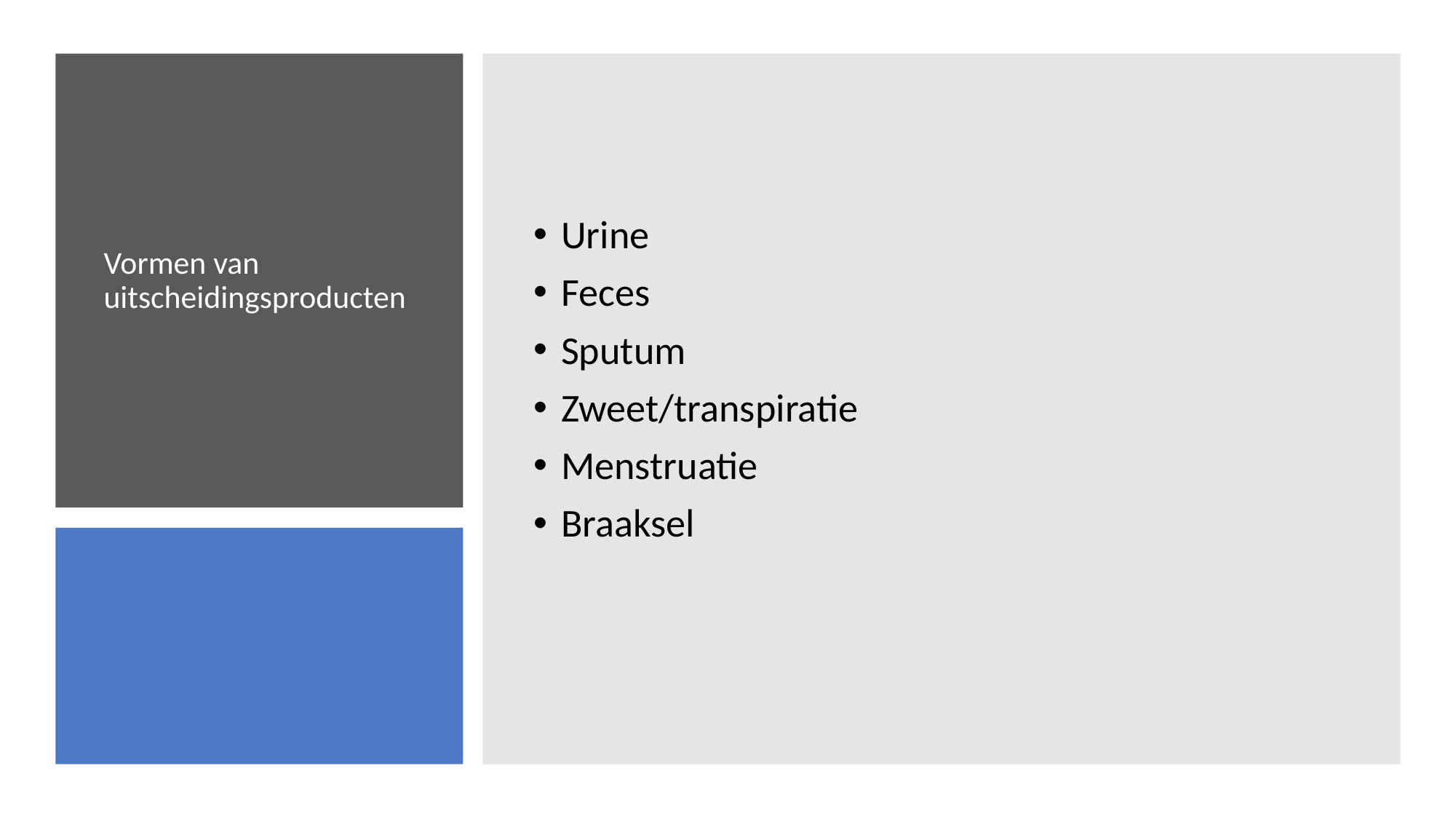

Urine
Feces
Sputum
Zweet/transpiratie
Menstruatie
Braaksel

Vormen van uitscheidingsproducten